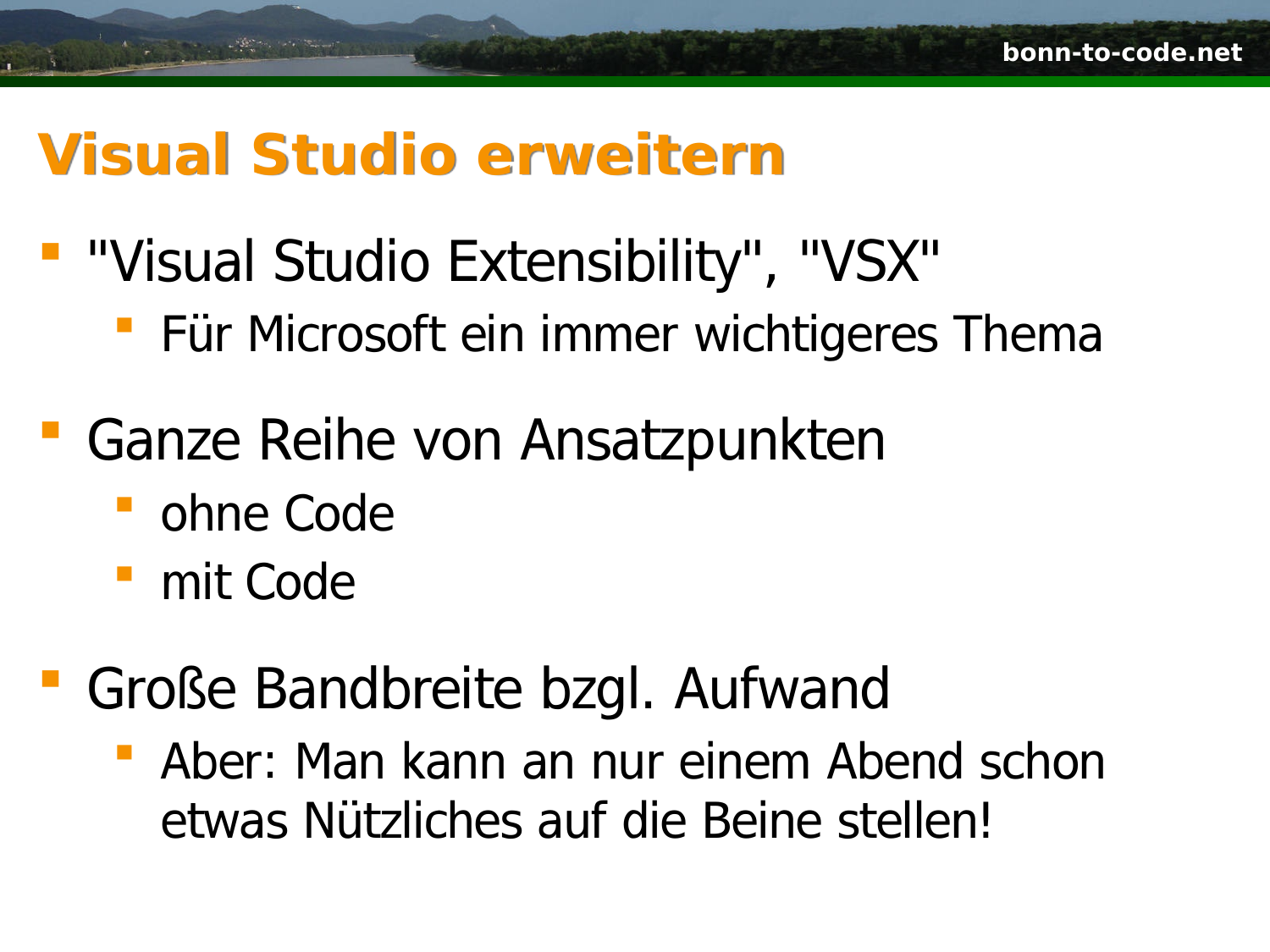

# Visual Studio erweitern
"Visual Studio Extensibility", "VSX"
Für Microsoft ein immer wichtigeres Thema
Ganze Reihe von Ansatzpunkten
ohne Code
mit Code
Große Bandbreite bzgl. Aufwand
Aber: Man kann an nur einem Abend schon etwas Nützliches auf die Beine stellen!